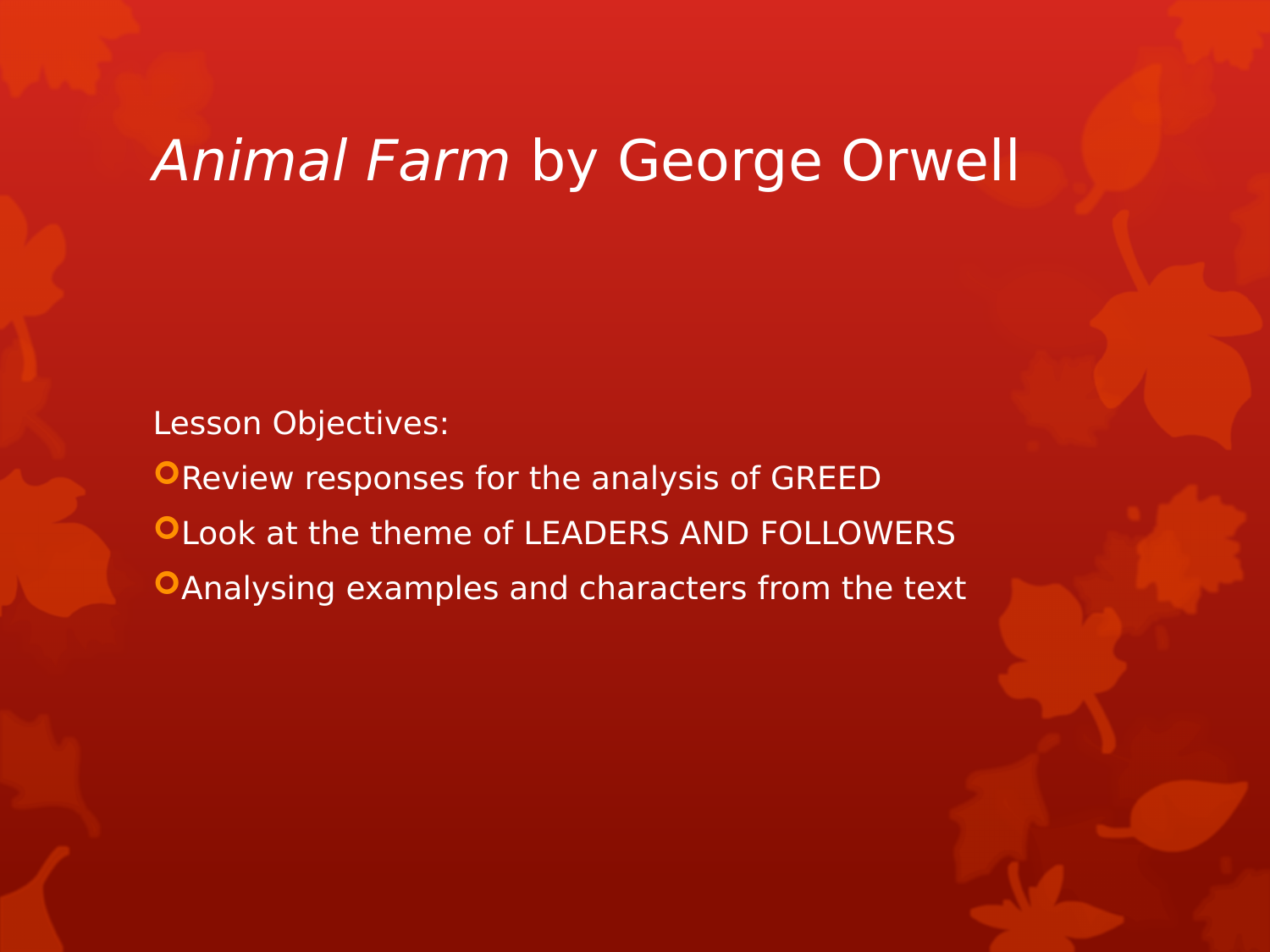

# Animal Farm by George Orwell
Lesson Objectives:
Review responses for the analysis of GREED
Look at the theme of LEADERS AND FOLLOWERS
Analysing examples and characters from the text